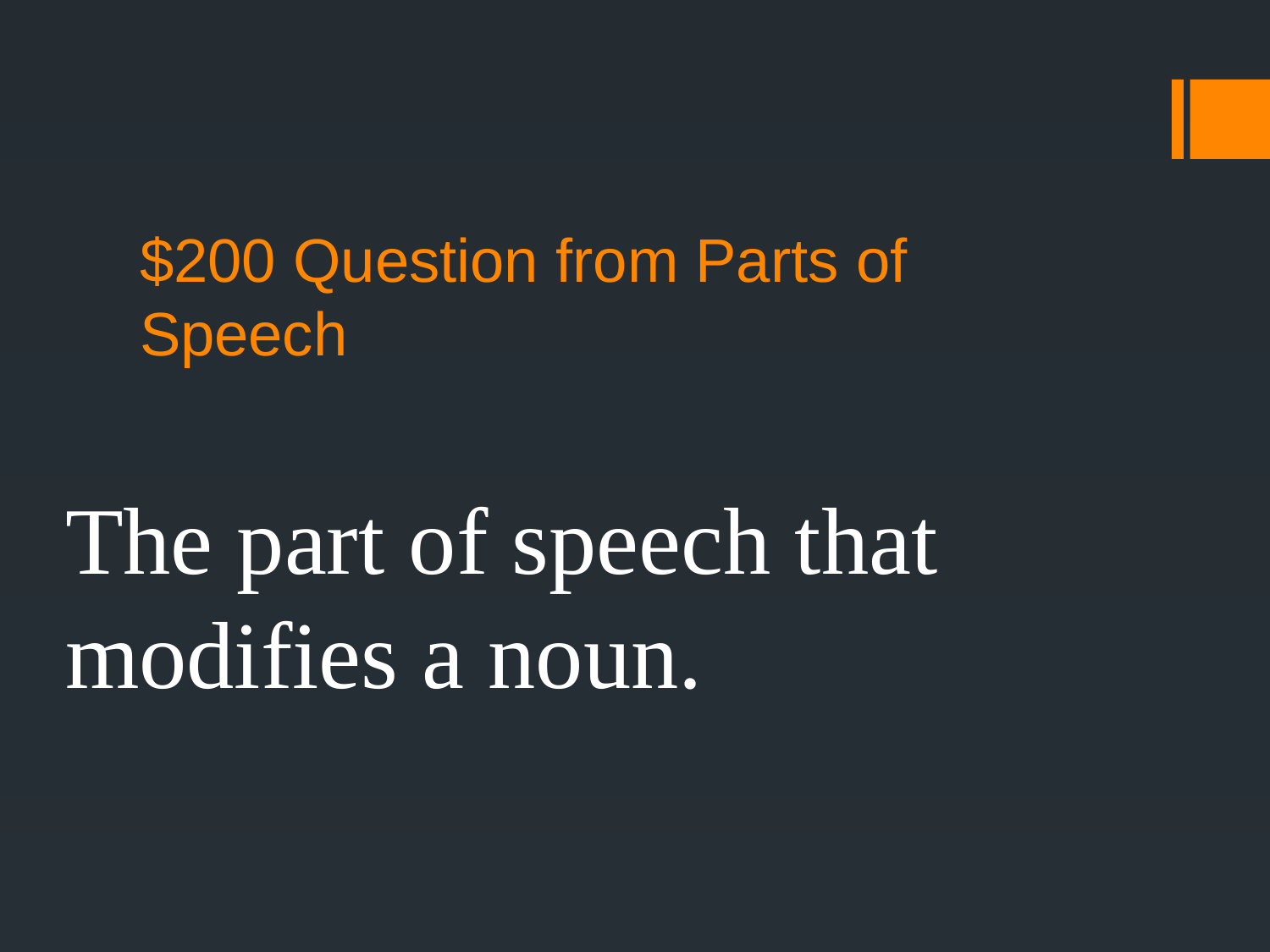

# $200 Question from Parts of Speech
The part of speech that modifies a noun.